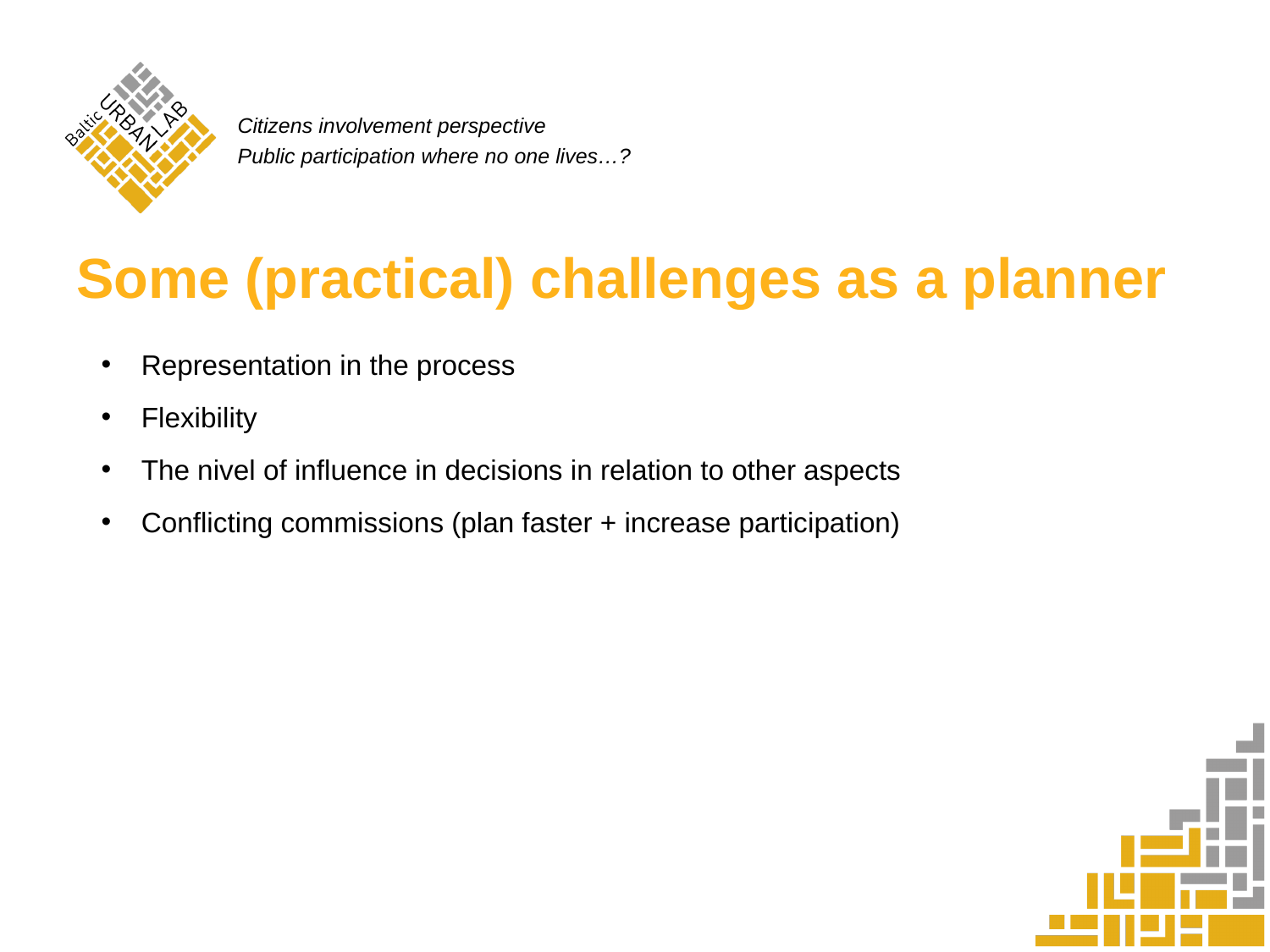

Citizens involvement perspective
Public participation where no one lives…?

# Some (practical) challenges as a planner
Representation in the process
Flexibility
The nivel of influence in decisions in relation to other aspects
Conflicting commissions (plan faster + increase participation)